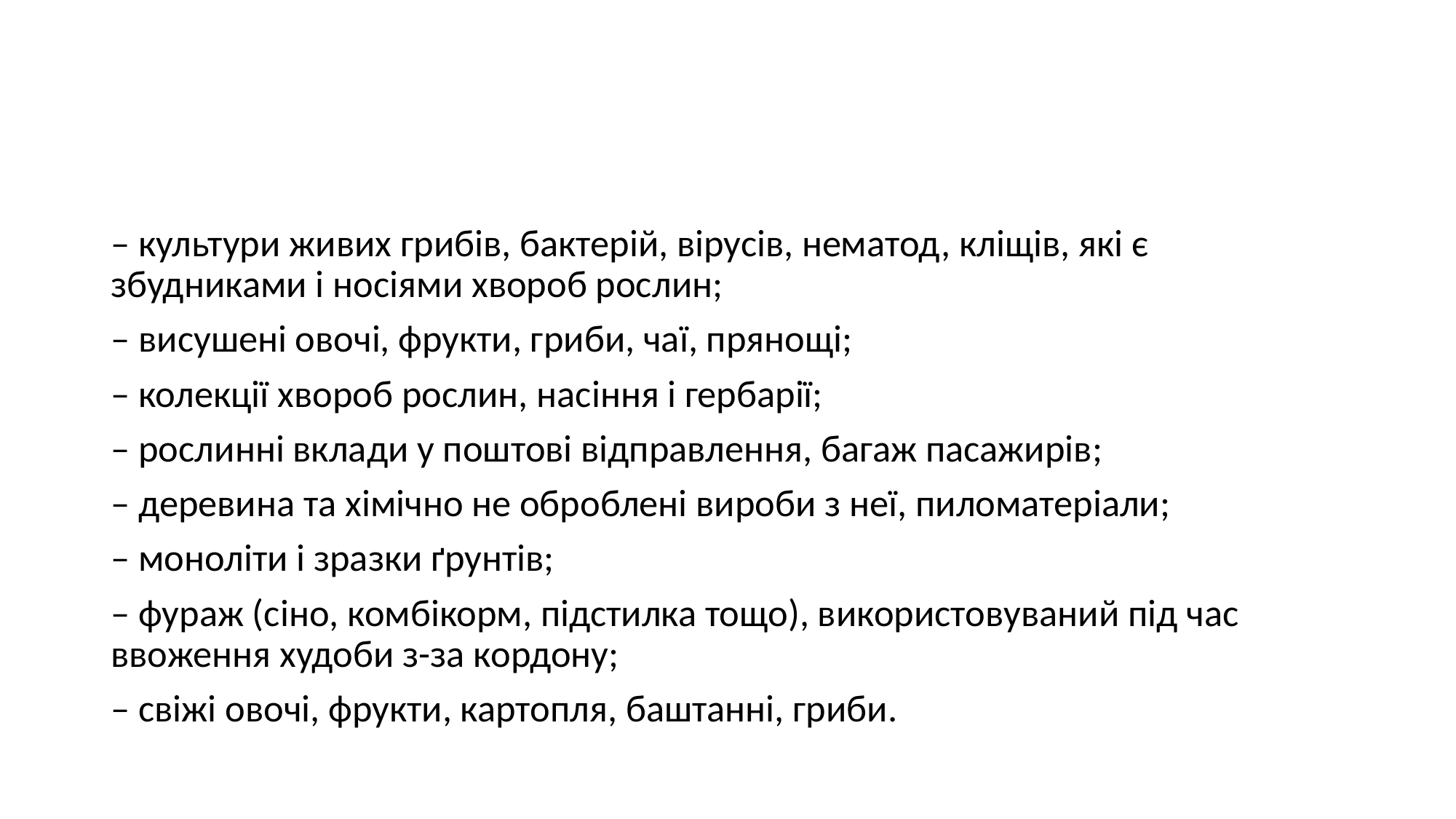

#
– культури живих грибів, бактерій, вірусів, нематод, кліщів, які є збудниками і носіями хвороб рослин;
– висушені овочі, фрукти, гриби, чаї, прянощі;
– колекції хвороб рослин, насіння і гербарії;
– рослинні вклади у поштові відправлення, багаж пасажирів;
– деревина та хімічно не оброблені вироби з неї, пиломатеріали;
– моноліти і зразки ґрунтів;
– фураж (сіно, комбікорм, підстилка тощо), використовуваний під час ввоження худоби з-за кордону;
– свіжі овочі, фрукти, картопля, баштанні, гриби.